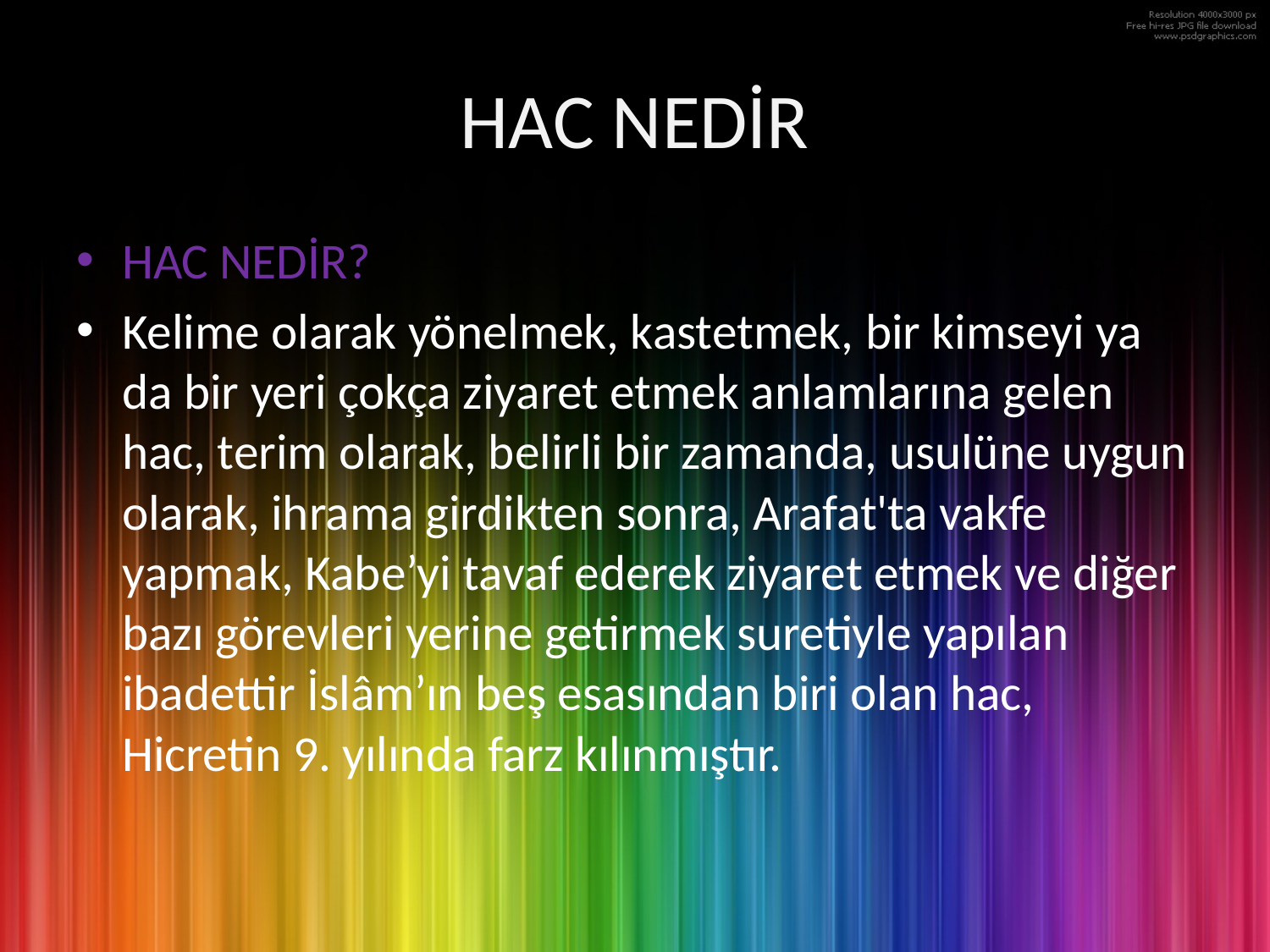

# HAC NEDİR
HAC NEDİR?
Kelime olarak yönelmek, kastetmek, bir kimseyi ya da bir yeri çokça ziyaret etmek anlamlarına gelen hac, terim olarak, belirli bir zamanda, usulüne uygun olarak, ihrama girdikten sonra, Arafat'ta vakfe yapmak, Kabe’yi tavaf ederek ziyaret etmek ve diğer bazı görevleri yerine getirmek suretiyle yapılan ibadettir İslâm’ın beş esasından biri olan hac, Hicretin 9. yılında farz kılınmıştır.